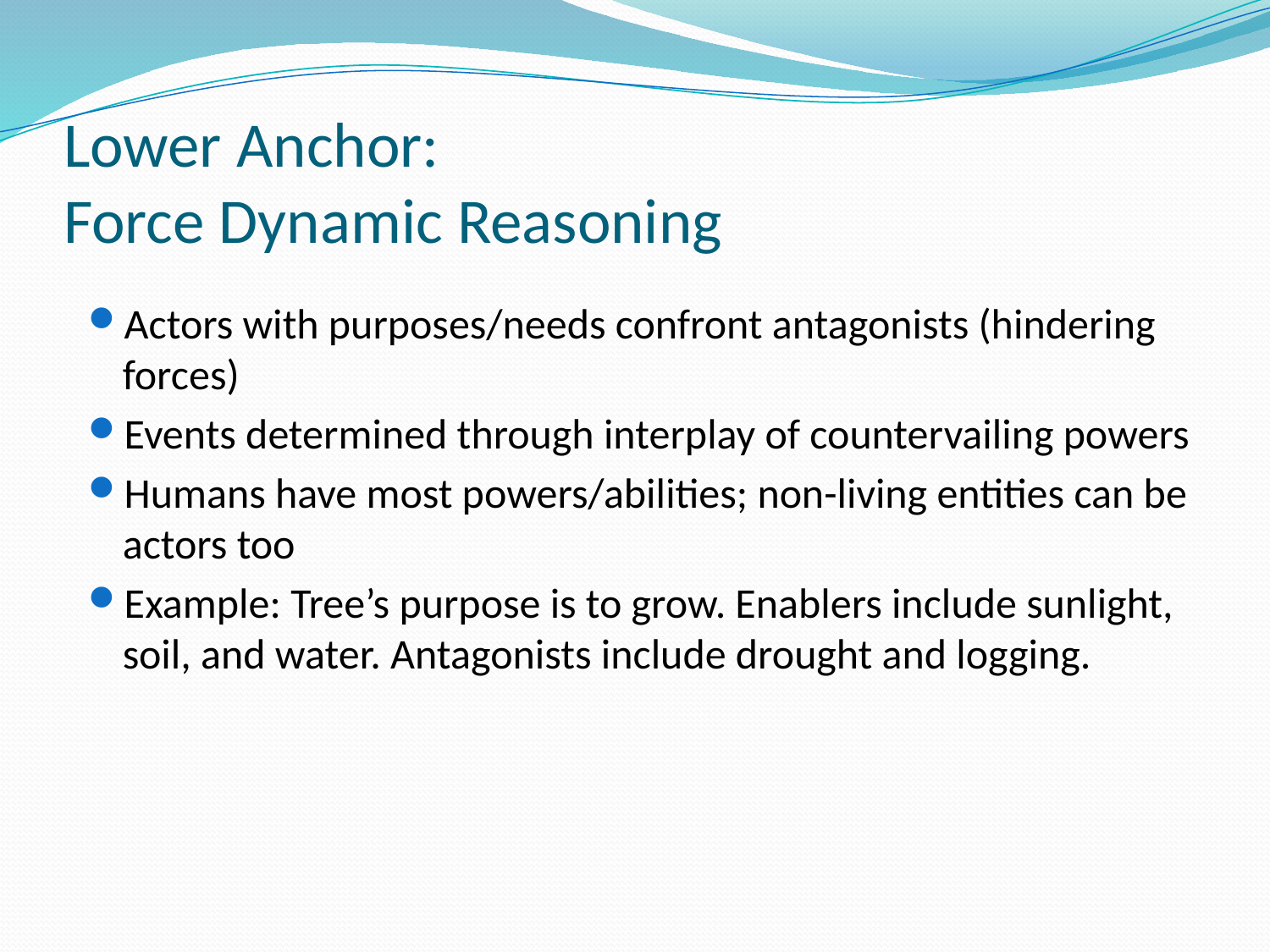

# Lower Anchor: Force Dynamic Reasoning
Actors with purposes/needs confront antagonists (hindering forces)
Events determined through interplay of countervailing powers
Humans have most powers/abilities; non-living entities can be actors too
Example: Tree’s purpose is to grow. Enablers include sunlight, soil, and water. Antagonists include drought and logging.